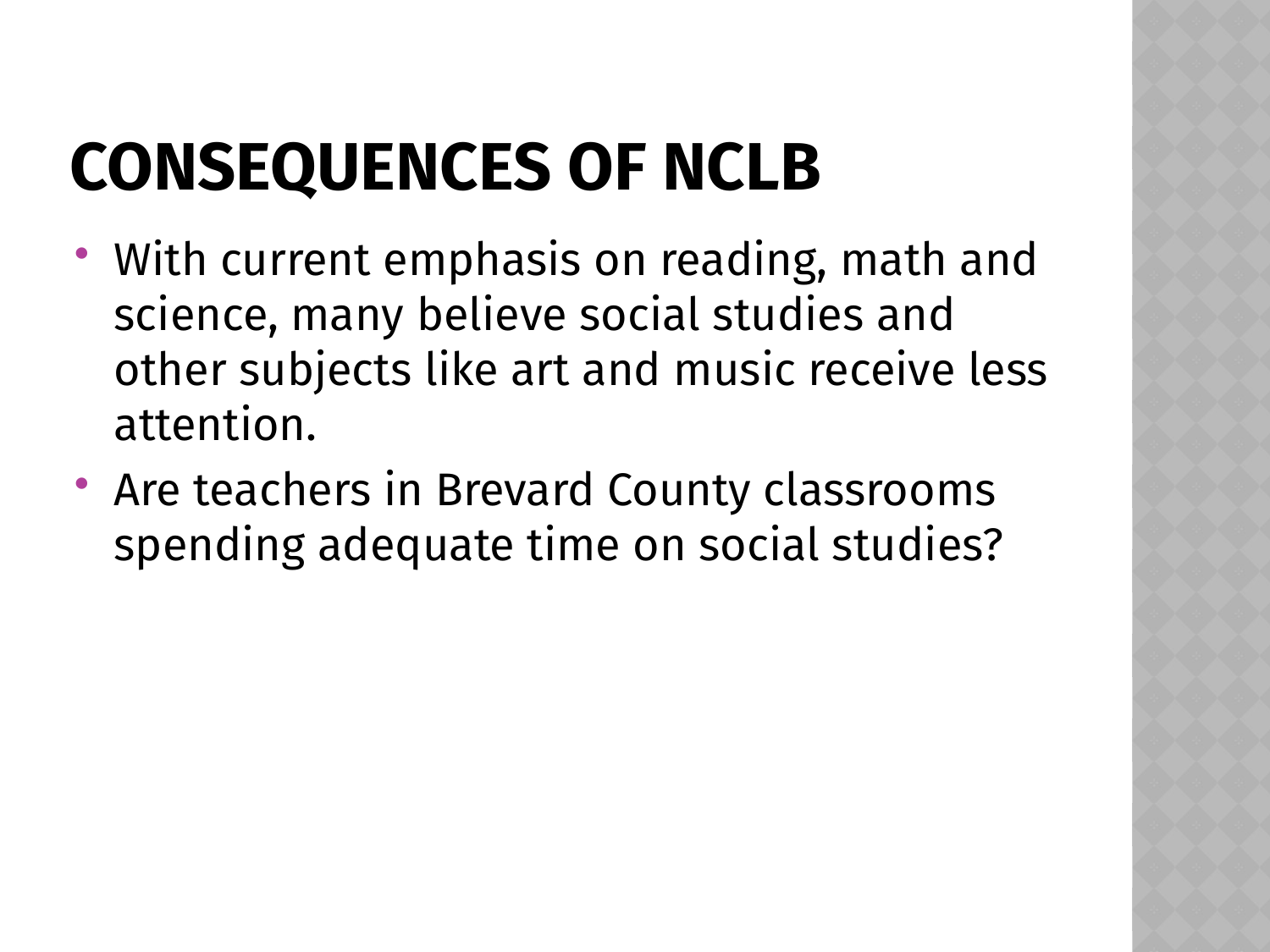

# consequences of Nclb
With current emphasis on reading, math and science, many believe social studies and other subjects like art and music receive less attention.
Are teachers in Brevard County classrooms spending adequate time on social studies?